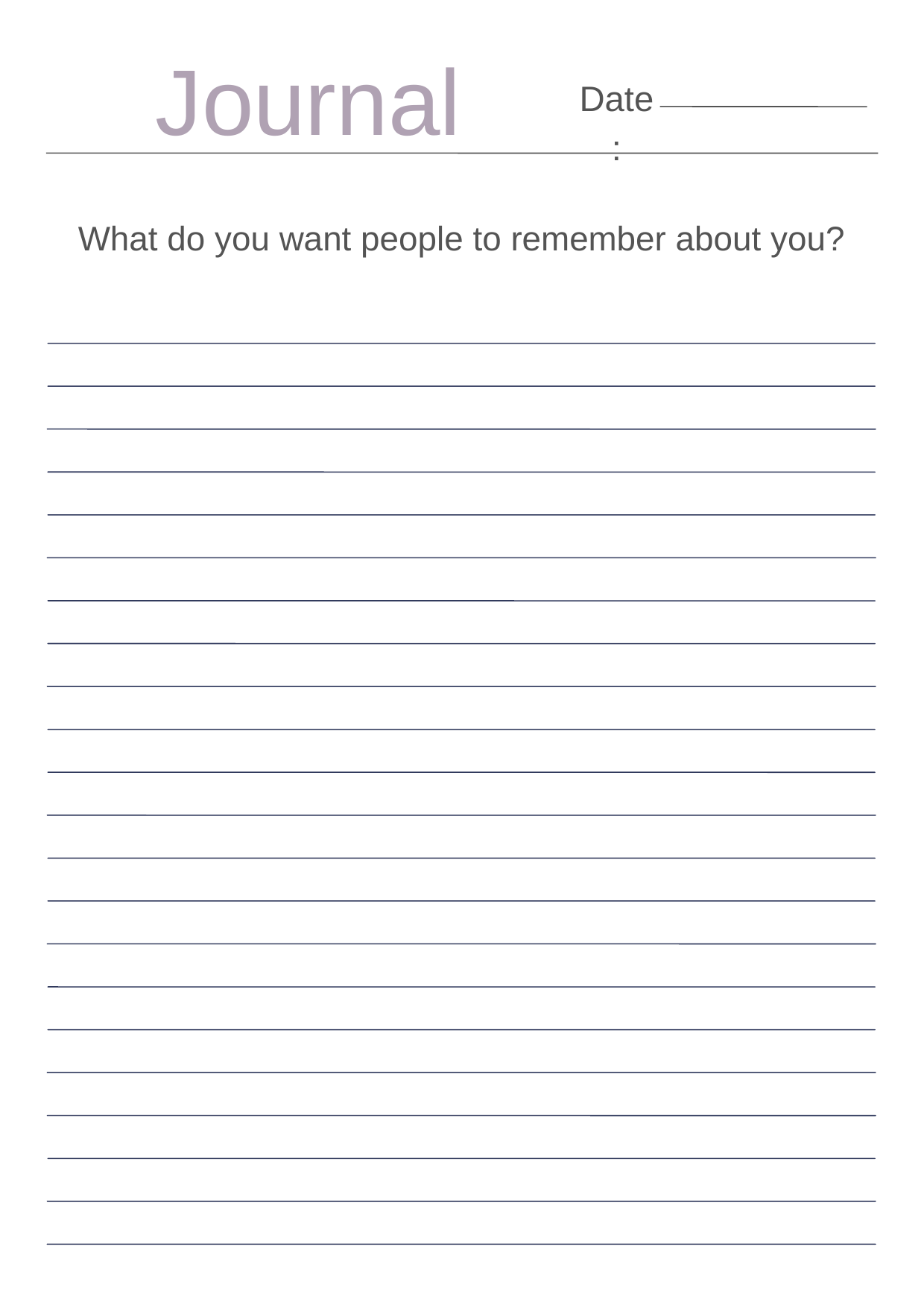

Journal
Date:

What do you want people to remember about you?